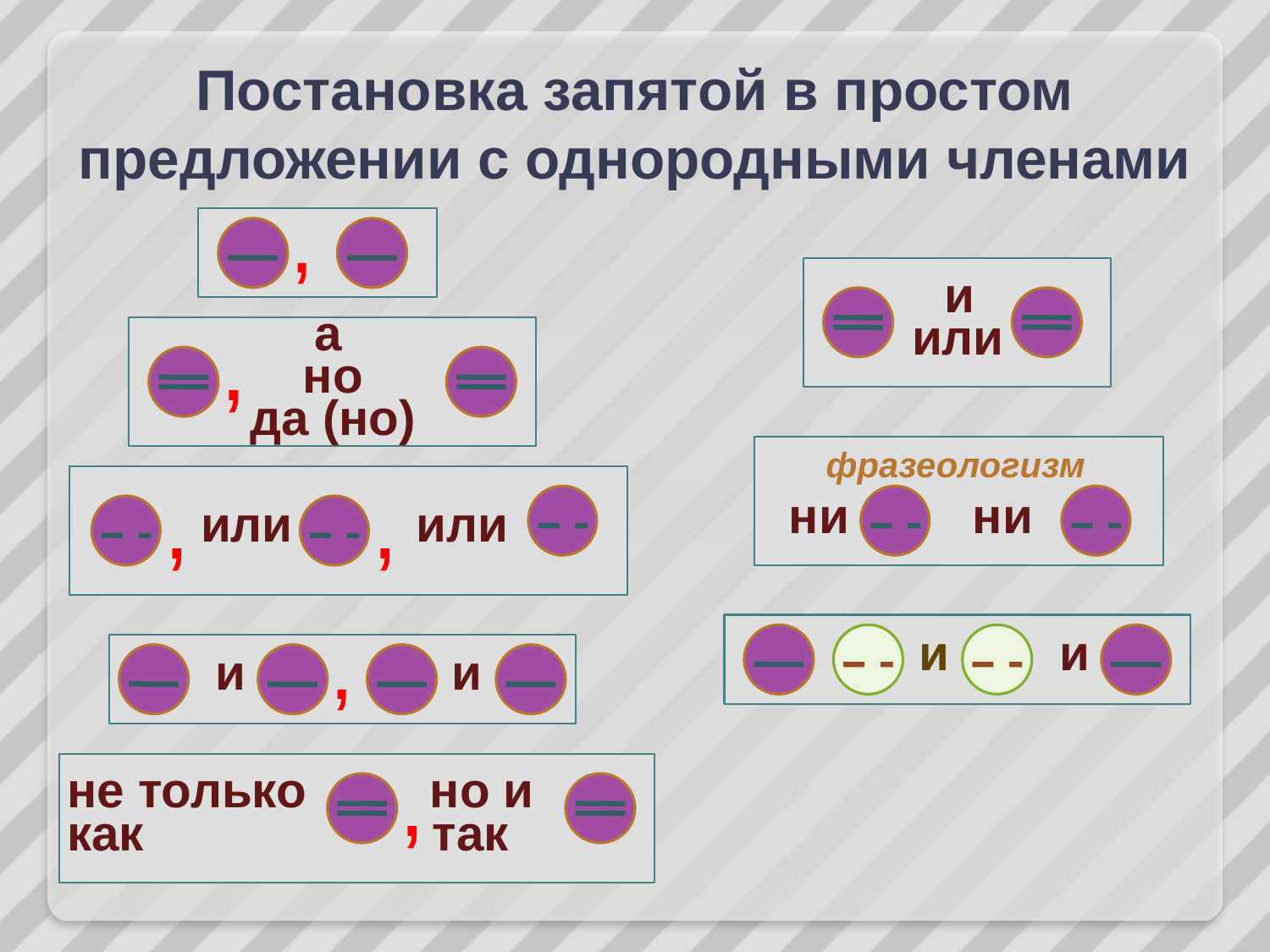

# Постановка запятой в простом предложении с однородными членами
,

         и
или

,
            а
но
да (но)

  ни         ни

фразеологизм
,
,
         или         или

,
     и               и

           и        и

,
не только         но и
как                     так